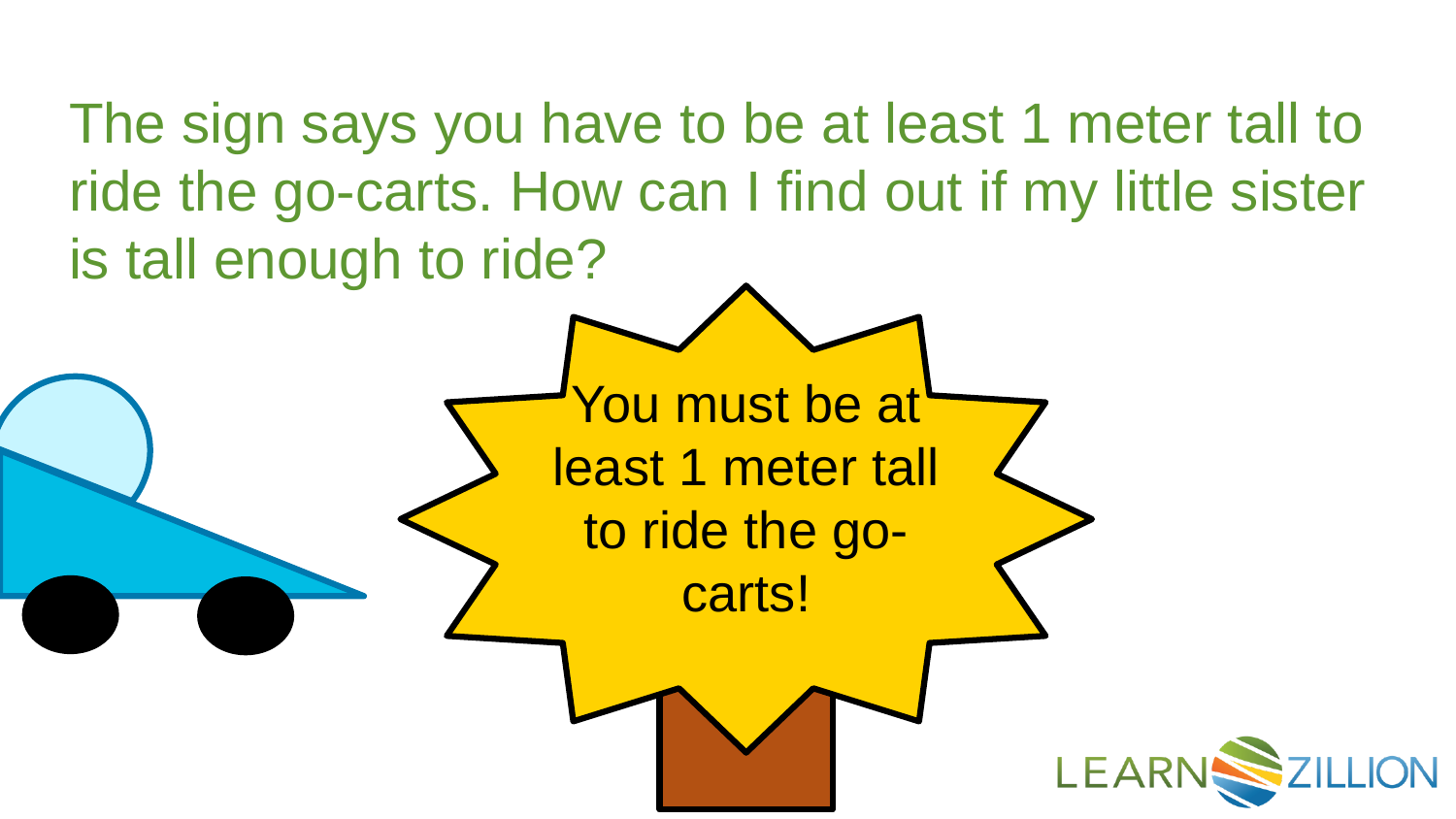

The sign says you have to be at least 1 meter tall to ride the go-carts. How can I find out if my little sister is tall enough to ride?

You must be at least 1 meter tall to ride the go-carts!